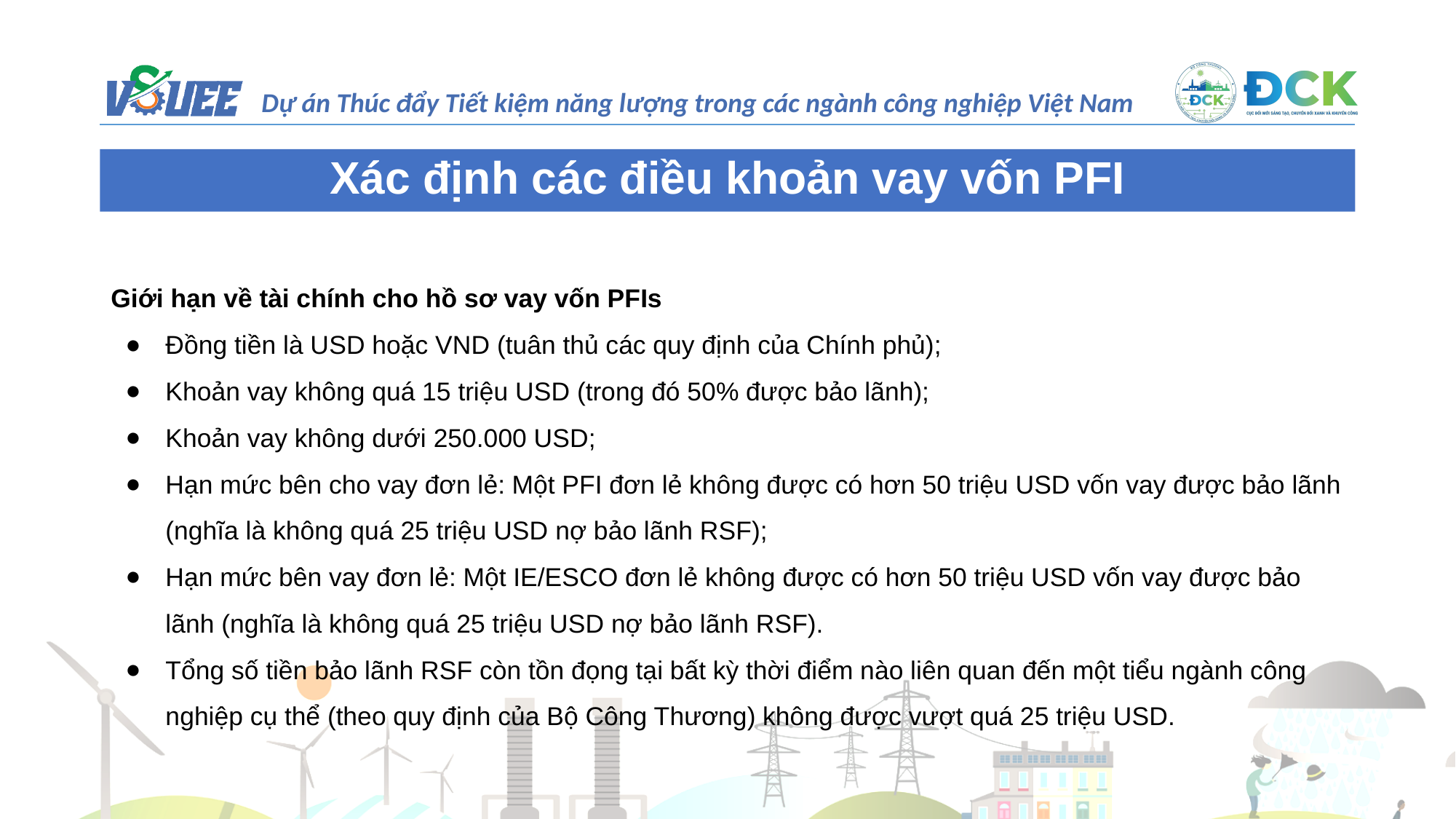

Xác định các điều khoản vay vốn PFI
Giới hạn về tài chính cho hồ sơ vay vốn PFIs
Đồng tiền là USD hoặc VND (tuân thủ các quy định của Chính phủ);
Khoản vay không quá 15 triệu USD (trong đó 50% được bảo lãnh);
Khoản vay không dưới 250.000 USD;
Hạn mức bên cho vay đơn lẻ: Một PFI đơn lẻ không được có hơn 50 triệu USD vốn vay được bảo lãnh (nghĩa là không quá 25 triệu USD nợ bảo lãnh RSF);
Hạn mức bên vay đơn lẻ: Một IE/ESCO đơn lẻ không được có hơn 50 triệu USD vốn vay được bảo lãnh (nghĩa là không quá 25 triệu USD nợ bảo lãnh RSF).
Tổng số tiền bảo lãnh RSF còn tồn đọng tại bất kỳ thời điểm nào liên quan đến một tiểu ngành công nghiệp cụ thể (theo quy định của Bộ Công Thương) không được vượt quá 25 triệu USD.